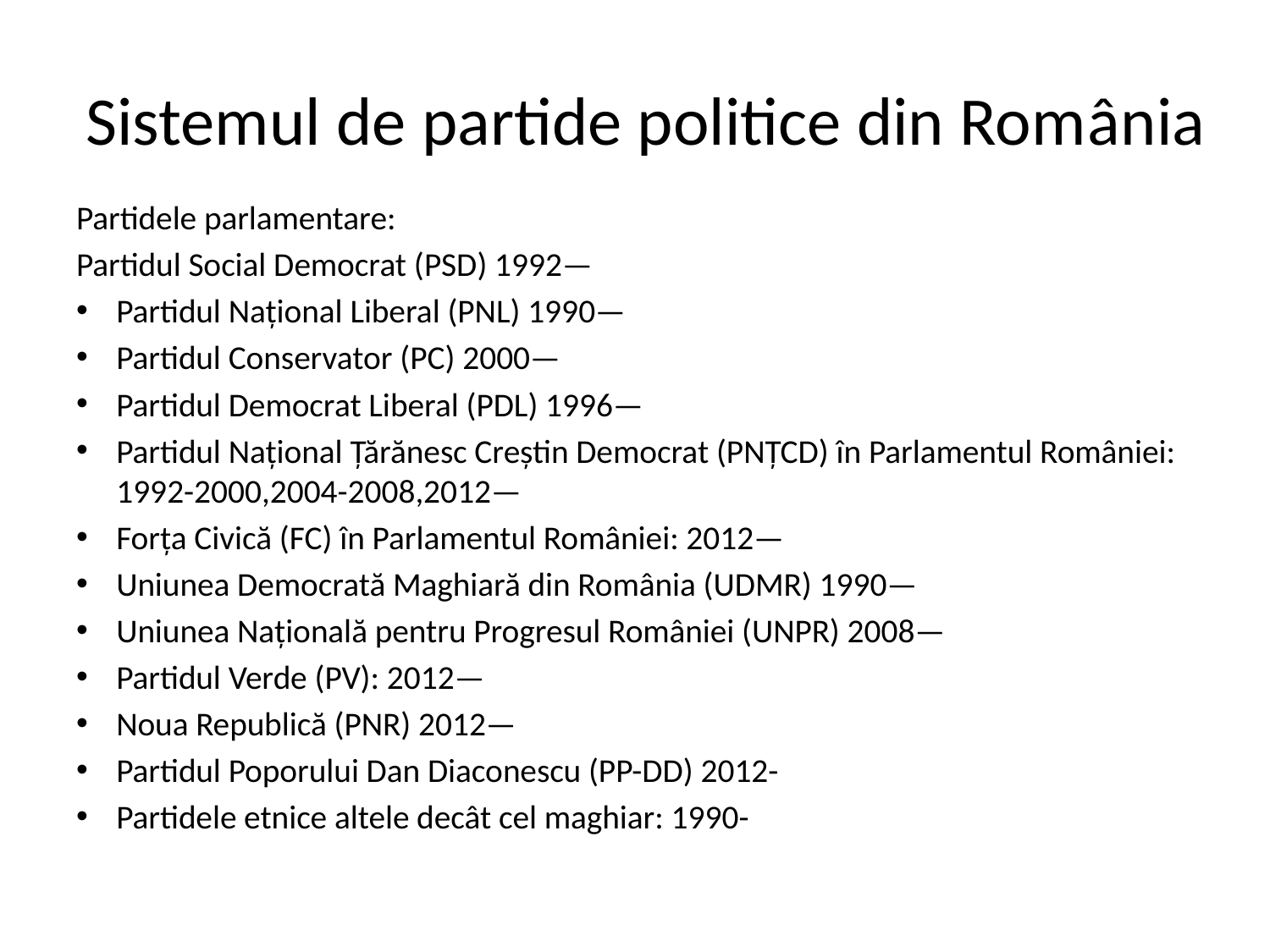

# Sistemul de partide politice din România
Partidele parlamentare:
Partidul Social Democrat (PSD) 1992—
Partidul Național Liberal (PNL) 1990—
Partidul Conservator (PC) 2000—
Partidul Democrat Liberal (PDL) 1996—
Partidul Național Țărănesc Creștin Democrat (PNȚCD) în Parlamentul României: 1992-2000,2004-2008,2012—
Forța Civică (FC) în Parlamentul României: 2012—
Uniunea Democrată Maghiară din România (UDMR) 1990—
Uniunea Națională pentru Progresul României (UNPR) 2008—
Partidul Verde (PV): 2012—
Noua Republică (PNR) 2012—
Partidul Poporului Dan Diaconescu (PP-DD) 2012-
Partidele etnice altele decât cel maghiar: 1990-